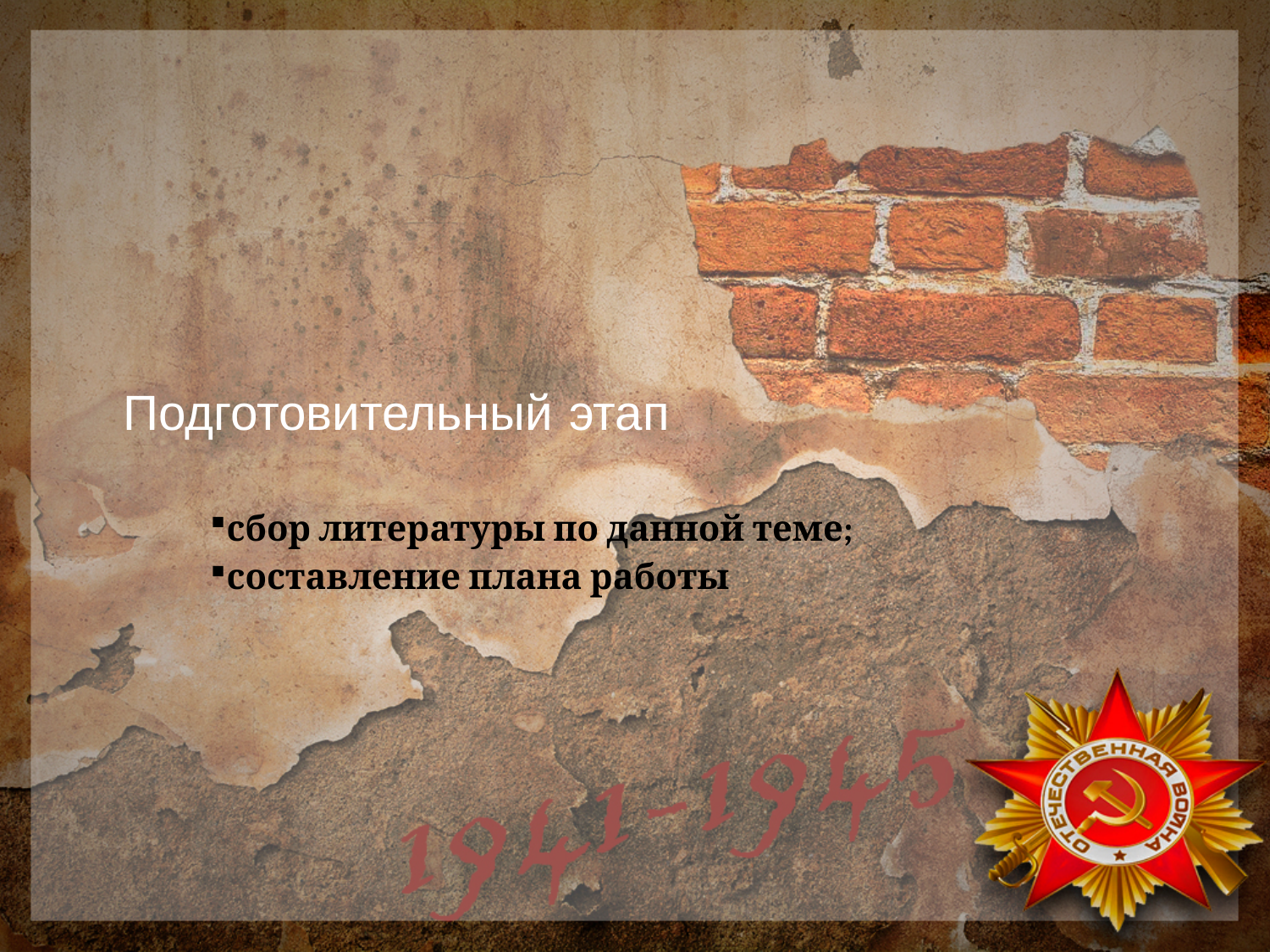

Подготовительный этап

сбор литературы по данной теме;
составление плана работы